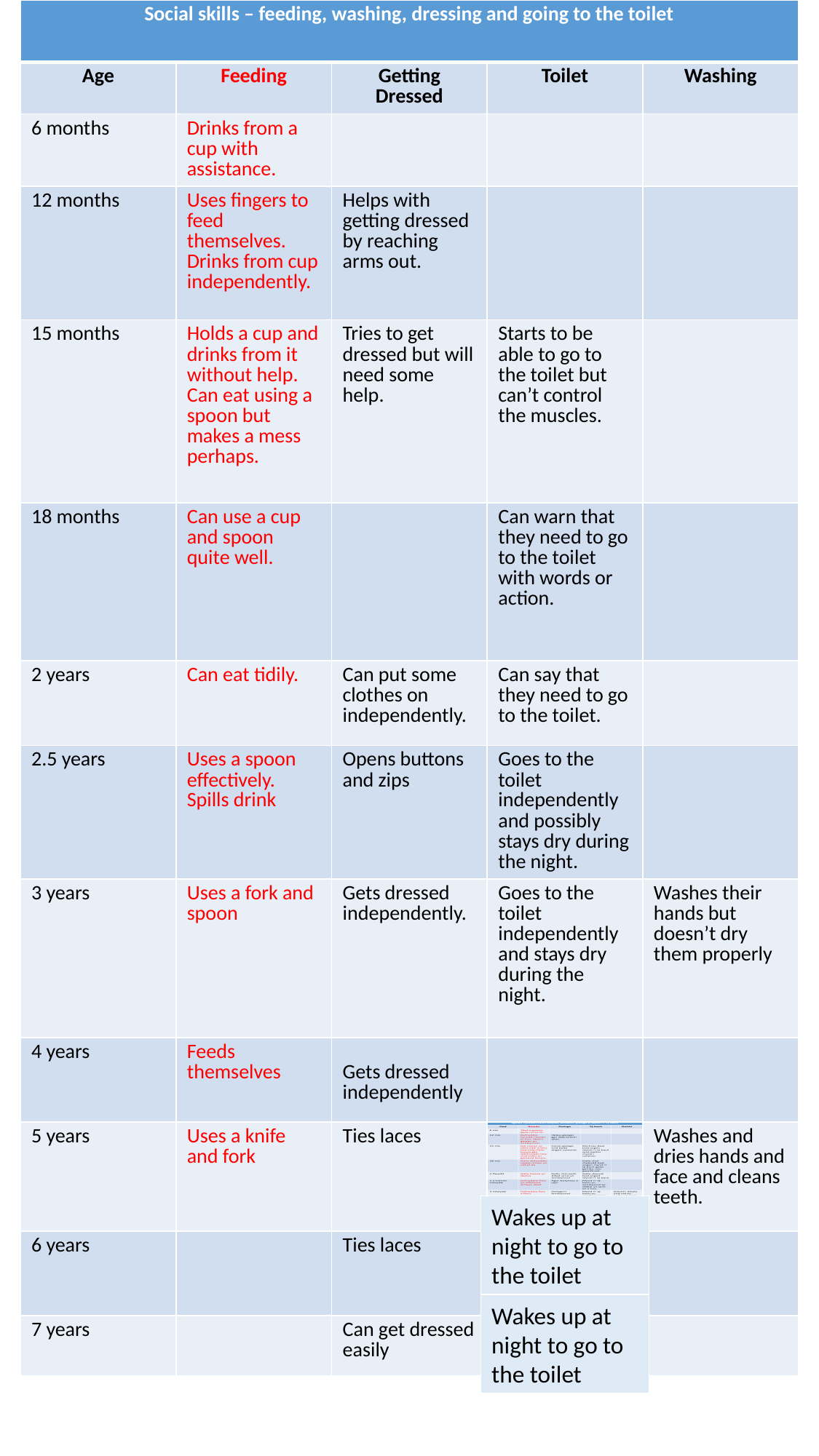

| Social skills – feeding, washing, dressing and going to the toilet |  |  |  |  |
| --- | --- | --- | --- | --- |
| Age | Feeding | Getting Dressed | Toilet | Washing |
| 6 months | Drinks from a cup with assistance. |  |  |  |
| 12 months | Uses fingers to feed themselves. Drinks from cup independently. | Helps with getting dressed by reaching arms out. |  |  |
| 15 months | Holds a cup and drinks from it without help. Can eat using a spoon but makes a mess perhaps. | Tries to get dressed but will need some help. | Starts to be able to go to the toilet but can’t control the muscles. |  |
| 18 months | Can use a cup and spoon quite well. |  | Can warn that they need to go to the toilet with words or action. |  |
| 2 years | Can eat tidily. | Can put some clothes on independently. | Can say that they need to go to the toilet. |  |
| 2.5 years | Uses a spoon effectively. Spills drink | Opens buttons and zips | Goes to the toilet independently and possibly stays dry during the night. |  |
| 3 years | Uses a fork and spoon | Gets dressed independently. | Goes to the toilet independently and stays dry during the night. | Washes their hands but doesn’t dry them properly |
| 4 years | Feeds themselves | Gets dressed independently |  |  |
| 5 years | Uses a knife and fork | Ties laces |  | Washes and dries hands and face and cleans teeth. |
| 6 years |  | Ties laces |  |  |
| 7 years |  | Can get dressed easily |  |  |
Wakes up at night to go to the toilet
Wakes up at night to go to the toilet
Wakes up at night to go to the toilet